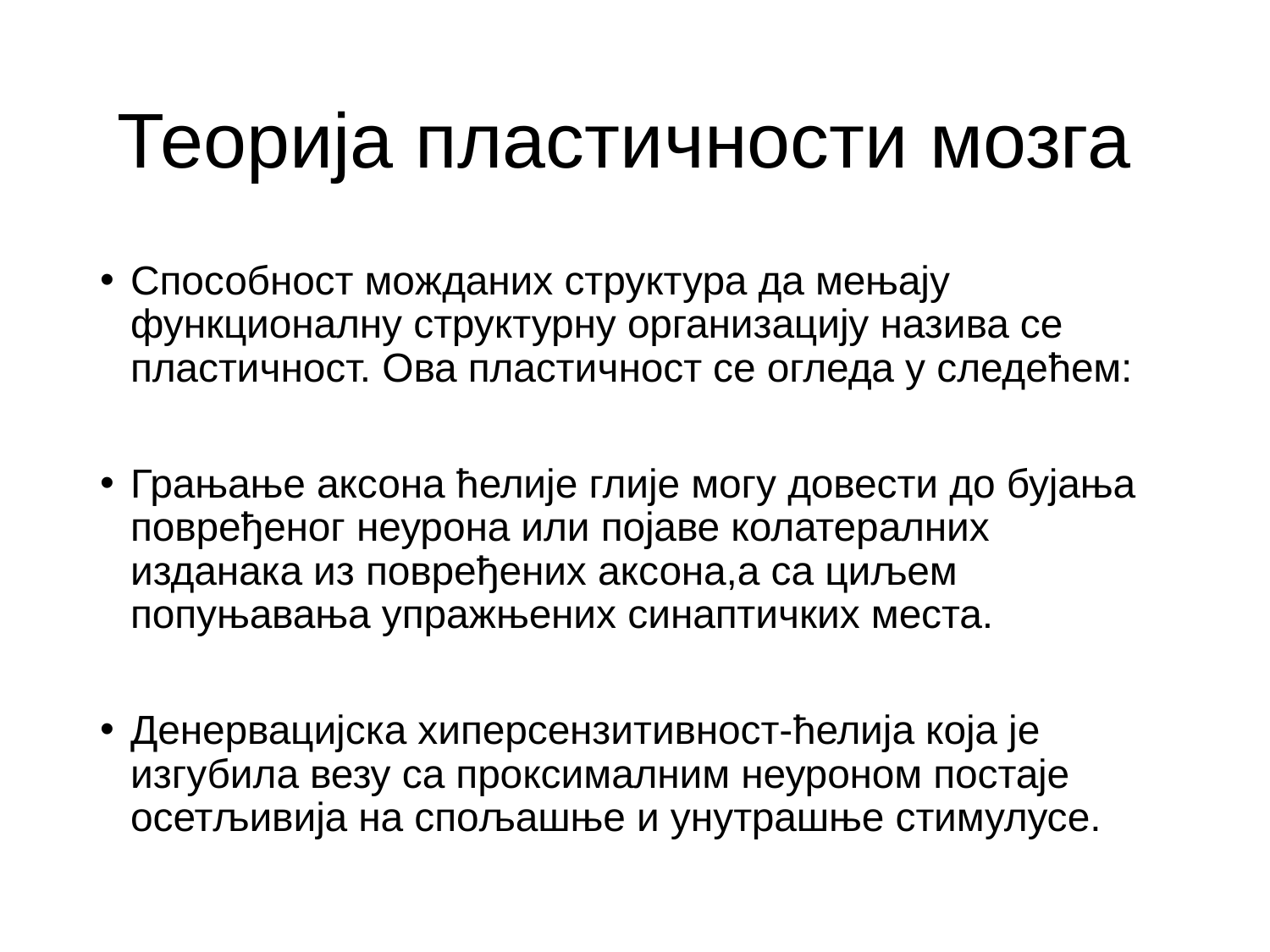

# Теорија пластичности мозга
Способност можданих структура да мењају функционалну структурну организацију назива се пластичност. Ова пластичност се огледа у следећем:

Грањање аксона ћелије глије могу довести до бујања повређеног неурона или појаве колатералних изданака из повређених аксона,а са циљем попуњавања упражњених синаптичких места.

Денервацијска хиперсензитивност-ћелија која је изгубила везу са проксималним неуроном постаје осетљивија на спољашње и унутрашње стимулусе.